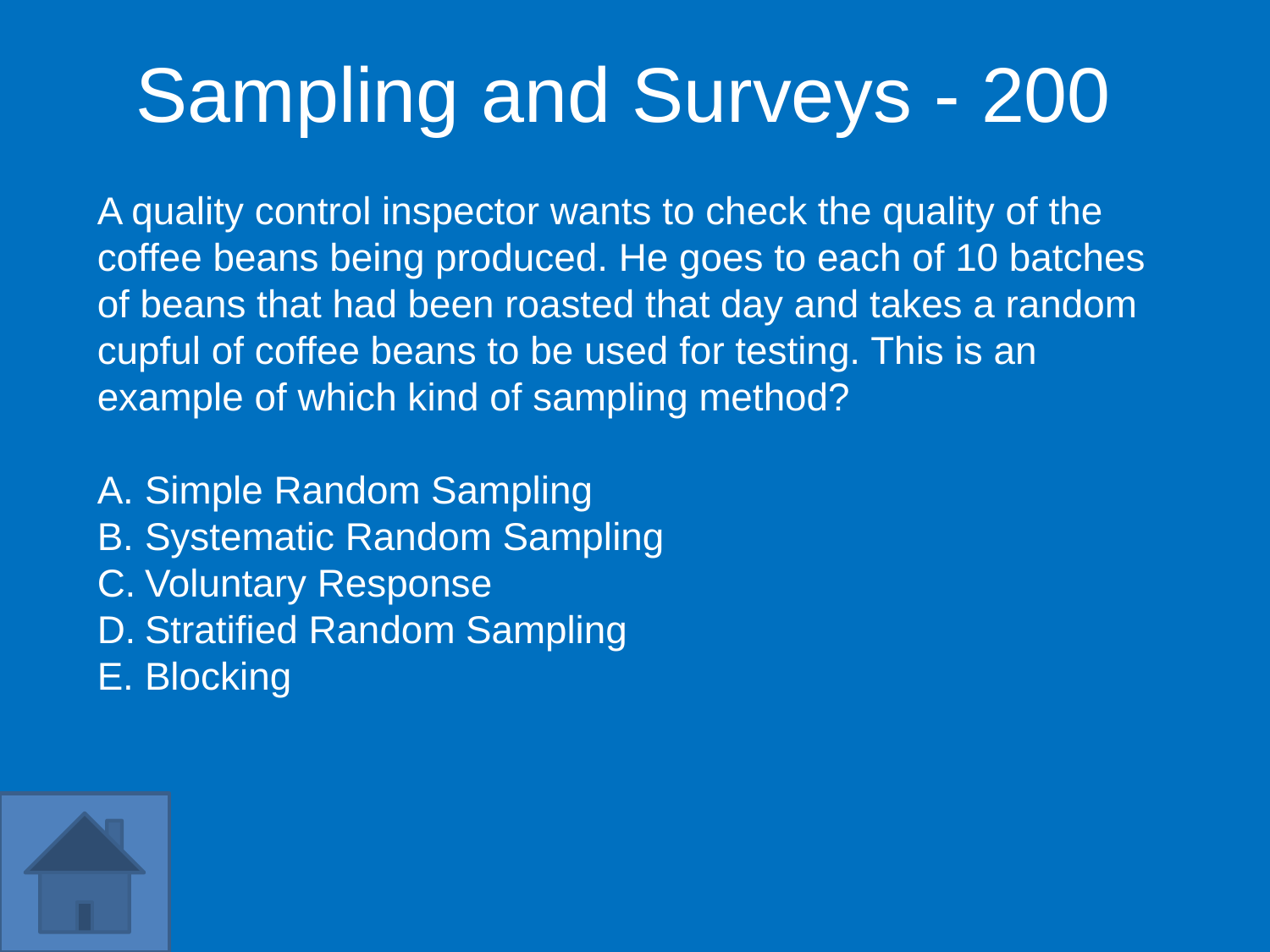

Sampling and Surveys - 200
A quality control inspector wants to check the quality of the coffee beans being produced. He goes to each of 10 batches of beans that had been roasted that day and takes a random cupful of coffee beans to be used for testing. This is an example of which kind of sampling method?

Simple Random Sampling
Systematic Random Sampling
Voluntary Response
Stratified Random Sampling
Blocking